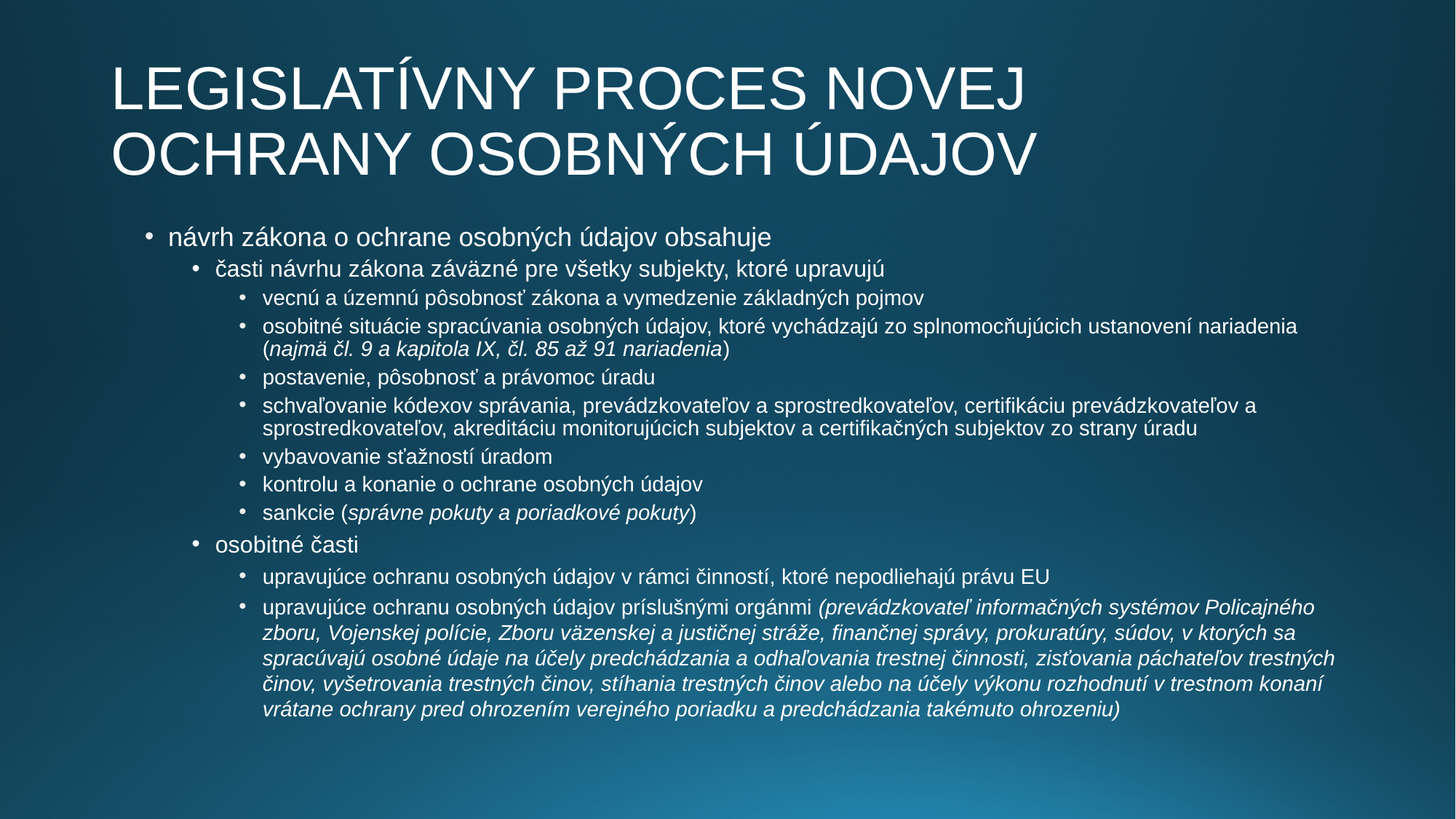

# Legislatívny proces novej ochrany osobných údajov
návrh zákona o ochrane osobných údajov obsahuje
časti návrhu zákona záväzné pre všetky subjekty, ktoré upravujú
vecnú a územnú pôsobnosť zákona a vymedzenie základných pojmov
osobitné situácie spracúvania osobných údajov, ktoré vychádzajú zo splnomocňujúcich ustanovení nariadenia (najmä čl. 9 a kapitola IX, čl. 85 až 91 nariadenia)
postavenie, pôsobnosť a právomoc úradu
schvaľovanie kódexov správania, prevádzkovateľov a sprostredkovateľov, certifikáciu prevádzkovateľov a sprostredkovateľov, akreditáciu monitorujúcich subjektov a certifikačných subjektov zo strany úradu
vybavovanie sťažností úradom
kontrolu a konanie o ochrane osobných údajov
sankcie (správne pokuty a poriadkové pokuty)
osobitné časti
upravujúce ochranu osobných údajov v rámci činností, ktoré nepodliehajú právu EU
upravujúce ochranu osobných údajov príslušnými orgánmi (prevádzkovateľ informačných systémov Policajného zboru, Vojenskej polície, Zboru väzenskej a justičnej stráže, finančnej správy, prokuratúry, súdov, v ktorých sa spracúvajú osobné údaje na účely predchádzania a odhaľovania trestnej činnosti, zisťovania páchateľov trestných činov, vyšetrovania trestných činov, stíhania trestných činov alebo na účely výkonu rozhodnutí v trestnom konaní vrátane ochrany pred ohrozením verejného poriadku a predchádzania takémuto ohrozeniu)